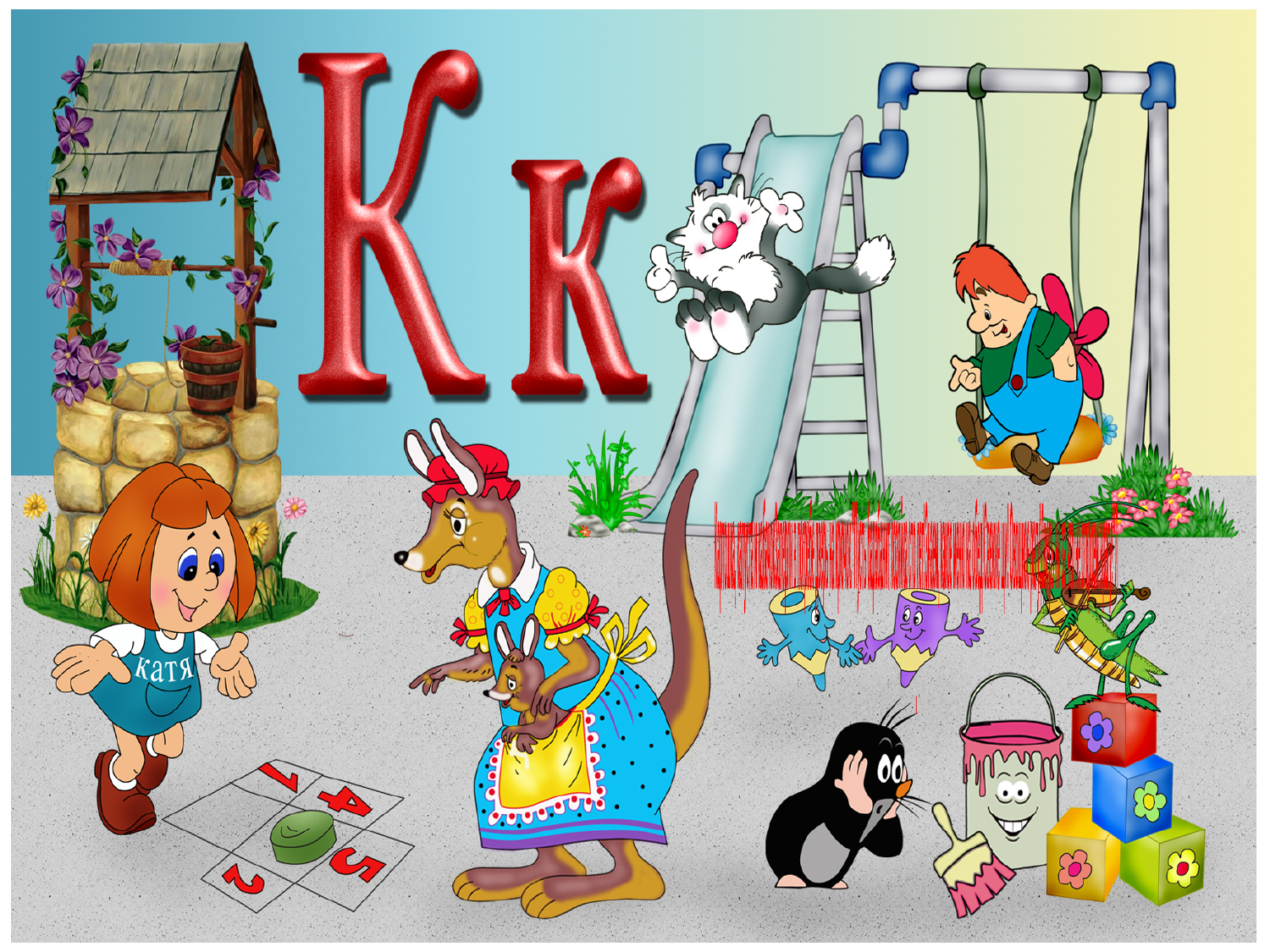

Картошка, капуста и кабачок
Заперли в погребе дверь на крючок.
"Пусть барабанит хозяйка сто лет!
Знаем, какое меню на обед!
Свежие щи! Овощное рагу!
Дверь ни за что не откроем врагу!"
Л
.